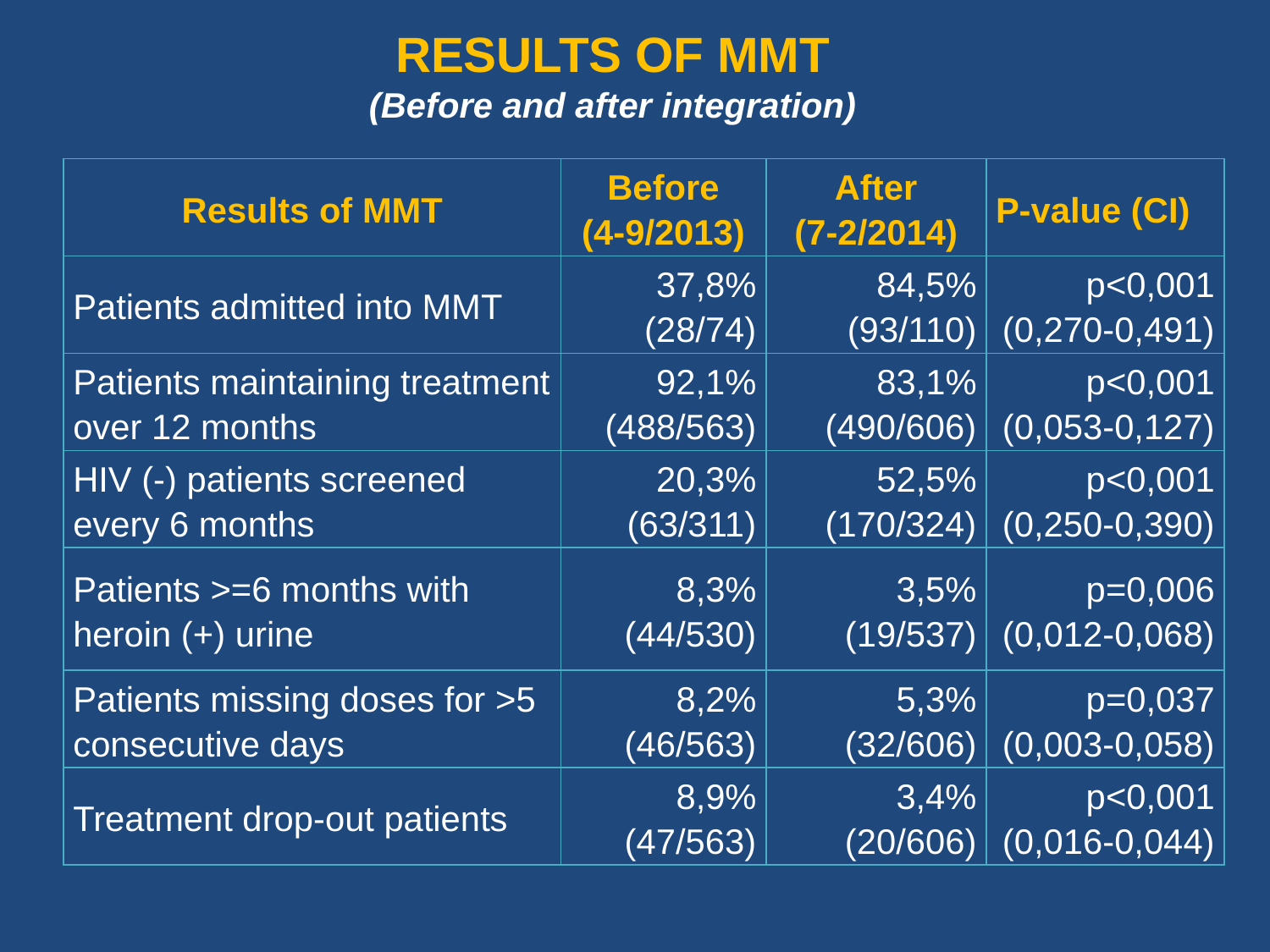

RESULTS OF MMT
(Before and after integration)
| Results of MMT | Before (4-9/2013) | After (7-2/2014) | P-value (CI) |
| --- | --- | --- | --- |
| Patients admitted into MMT | 37,8% (28/74) | 84,5% (93/110) | p<0,001 (0,270-0,491) |
| Patients maintaining treatment over 12 months | 92,1% (488/563) | 83,1% (490/606) | p<0,001 (0,053-0,127) |
| HIV (-) patients screened every 6 months | 20,3% (63/311) | 52,5% (170/324) | p<0,001 (0,250-0,390) |
| Patients >=6 months with heroin (+) urine | 8,3% (44/530) | 3,5% (19/537) | p=0,006 (0,012-0,068) |
| Patients missing doses for >5 consecutive days | 8,2% (46/563) | 5,3% (32/606) | p=0,037 (0,003-0,058) |
| Treatment drop-out patients | 8,9% (47/563) | 3,4% (20/606) | p<0,001 (0,016-0,044) |